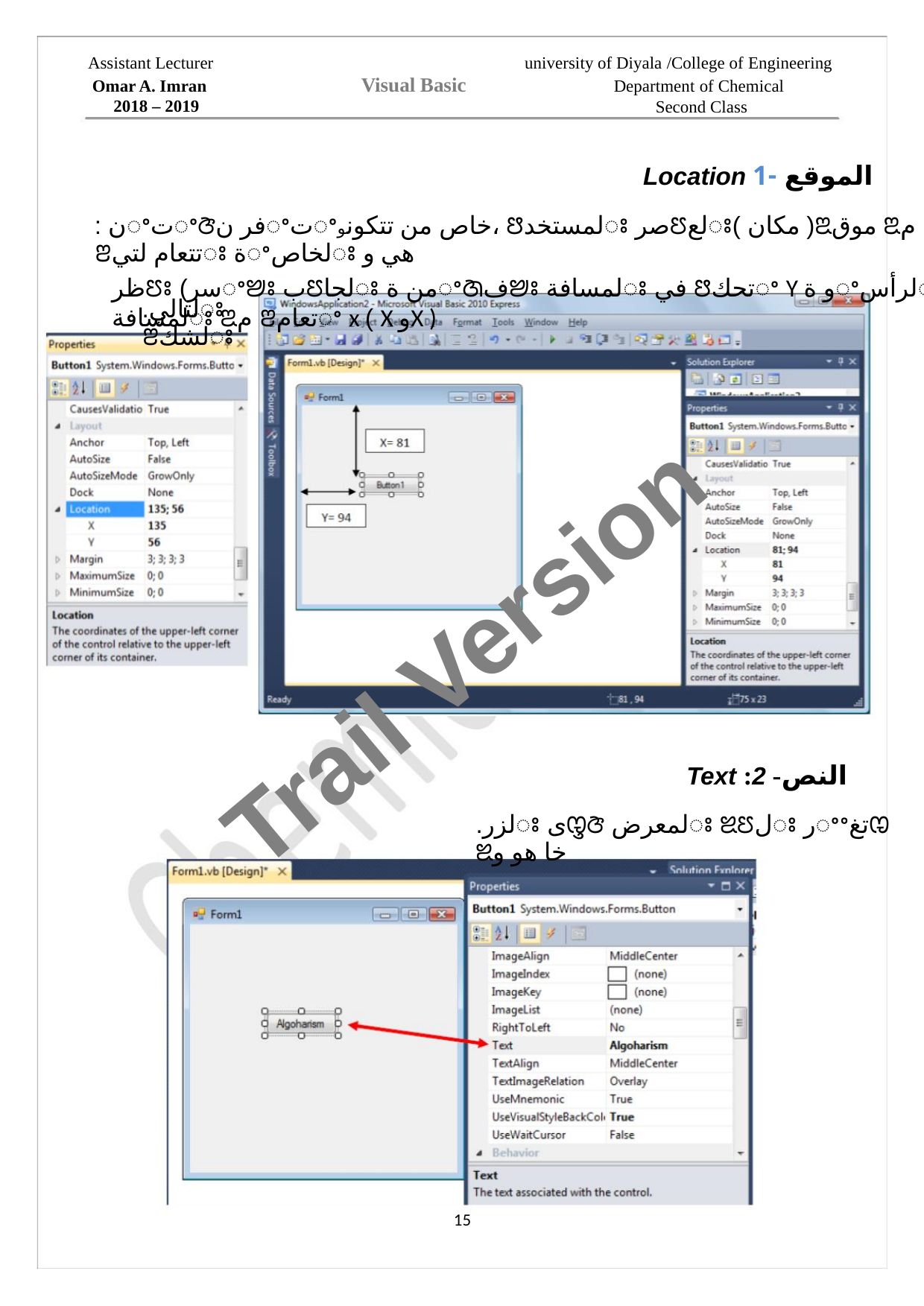

Assistant Lecturer
university of Diyala /College of Engineering
Visual Basic
Omar A. Imran
Department of Chemical
Second Class
2018 – 2019

Location الموقع -1
: نꢀتꢀꢆفر نꢀتꢀخاص من تتكونو، ꢅلمستخدꢁ صرꢄلعꢁ( مكان )ꢃموق ꢃم ꢂتتعام لتيꢁ ةꢀلخاصꢁ هي و
ظرꢄꢁ (سرꢀꢈꢁ بꢄلجاꢁ من ةꢀꢇفꢈꢁ لمسافةꢁ في ꢅتحكꢀ Y و ةꢀلرأسꢁ لمسافةꢁ ꢃم ꢂتعامꢀ x ( X وX )

.لتاليꢁ ꢂلشكꢁ
Trail Version
Trail Version
Trail Version
Trail Version
Trail Version
Trail Version
Trail Version
Trail Version
Trail Version
Trail Version
Trail Version
Trail Version
Trail Version
Text :النص- 2
.لزرꢁ ىꢋꢆ لمعرضꢁ ꢉꢄلꢁ رꢀꢀتغꢊ ꢉخا هو و
15